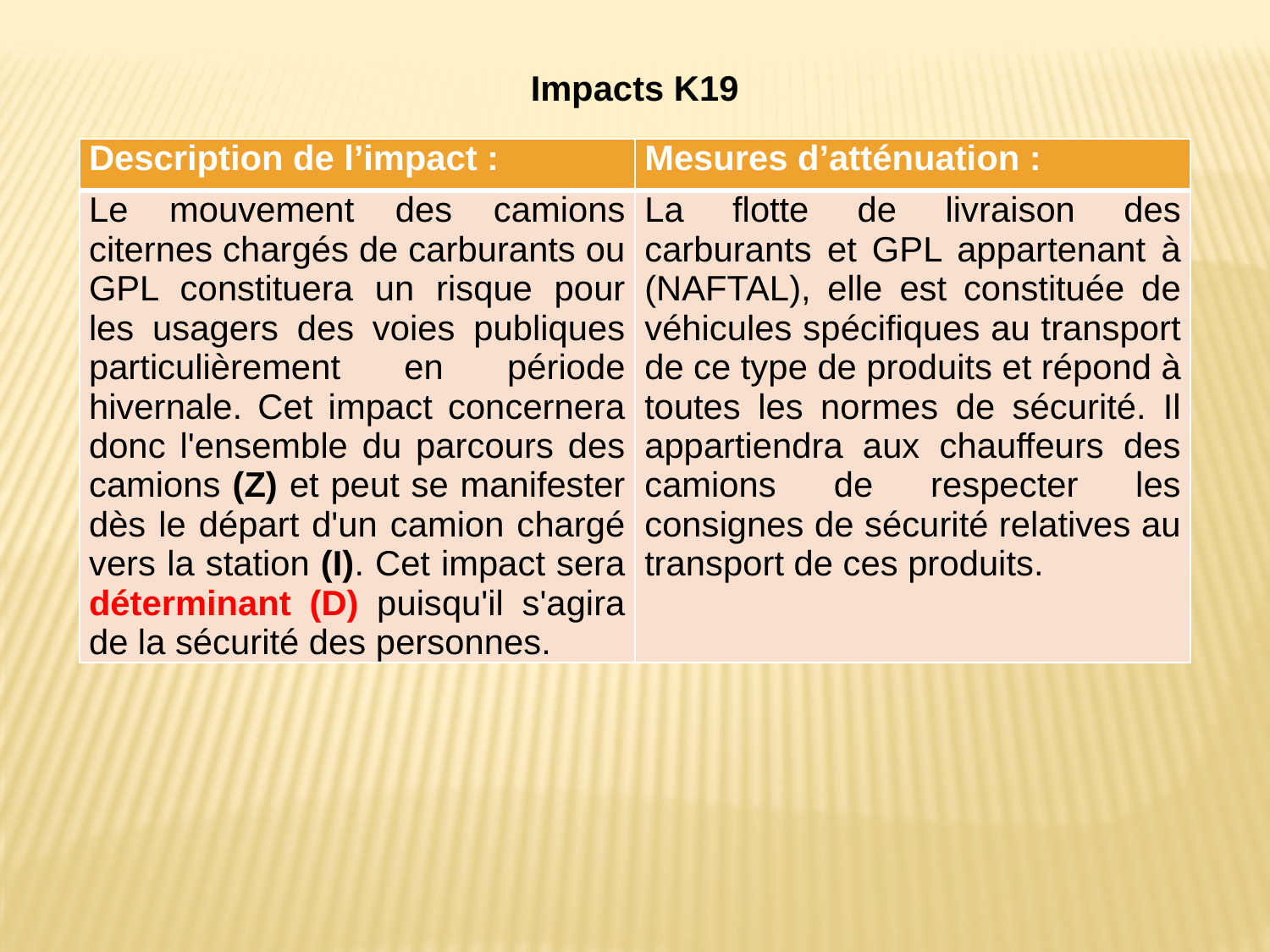

Impacts K19

| Description de l’impact : | Mesures d’atténuation : |
| --- | --- |
| Le mouvement des camions citernes chargés de carburants ou GPL constituera un risque pour les usagers des voies publiques particulièrement en période hivernale. Cet impact concernera donc l'ensemble du parcours des camions (Z) et peut se manifester dès le départ d'un camion chargé vers la station (I). Cet impact sera déterminant (D) puisqu'il s'agira de la sécurité des personnes. | La flotte de livraison des carburants et GPL appartenant à (NAFTAL), elle est constituée de véhicules spécifiques au transport de ce type de produits et répond à toutes les normes de sécurité. Il appartiendra aux chauffeurs des camions de respecter les consignes de sécurité relatives au transport de ces produits. |